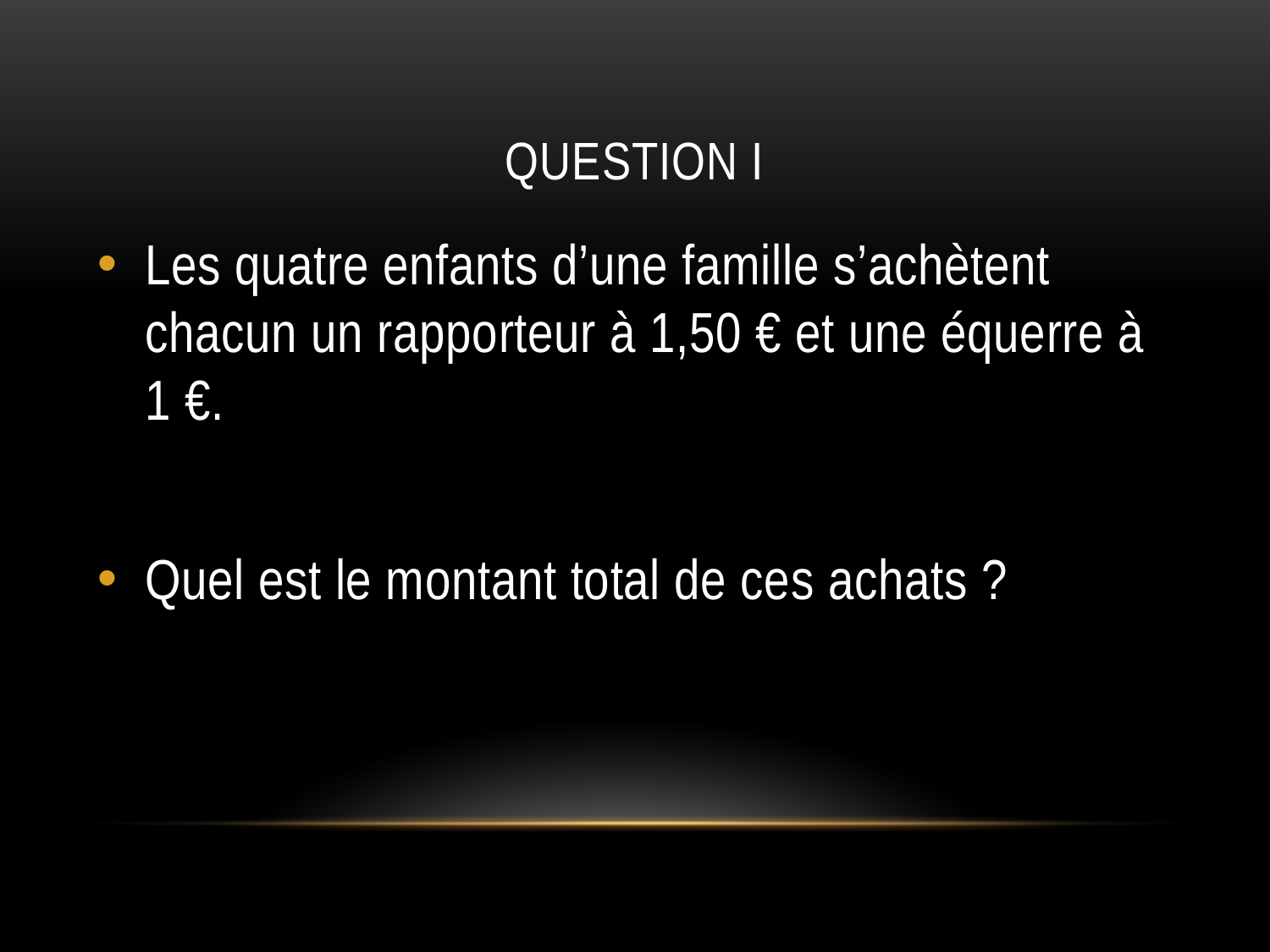

# QUESTION I
Les quatre enfants d’une famille s’achètent chacun un rapporteur à 1,50 € et une équerre à 1 €.

Quel est le montant total de ces achats ?